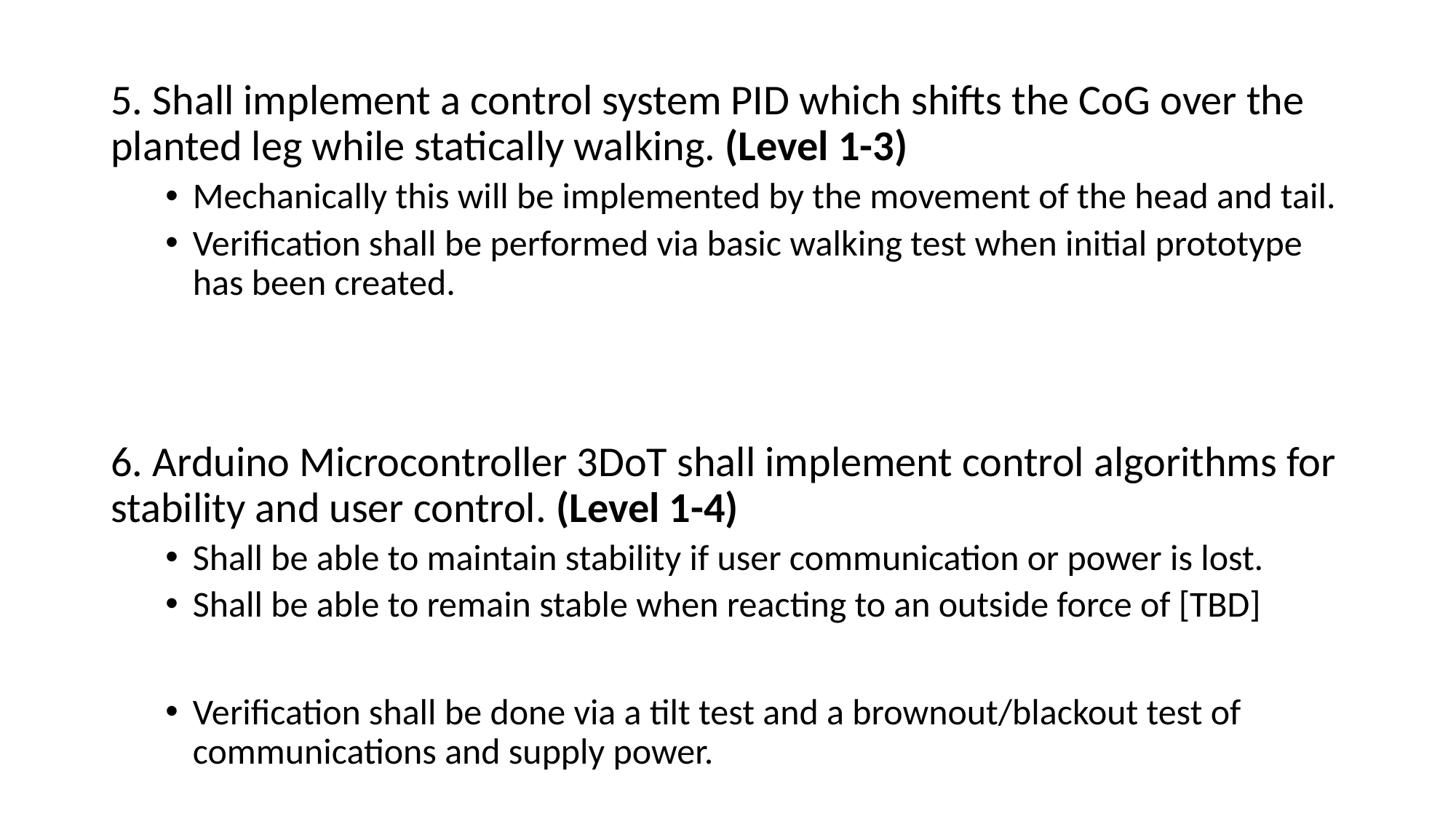

5. Shall implement a control system PID which shifts the CoG over the planted leg while statically walking. (Level 1-3)
Mechanically this will be implemented by the movement of the head and tail.
Verification shall be performed via basic walking test when initial prototype has been created.

6. Arduino Microcontroller 3DoT shall implement control algorithms for stability and user control. (Level 1-4)
Shall be able to maintain stability if user communication or power is lost.
Shall be able to remain stable when reacting to an outside force of [TBD]

Verification shall be done via a tilt test and a brownout/blackout test of communications and supply power.